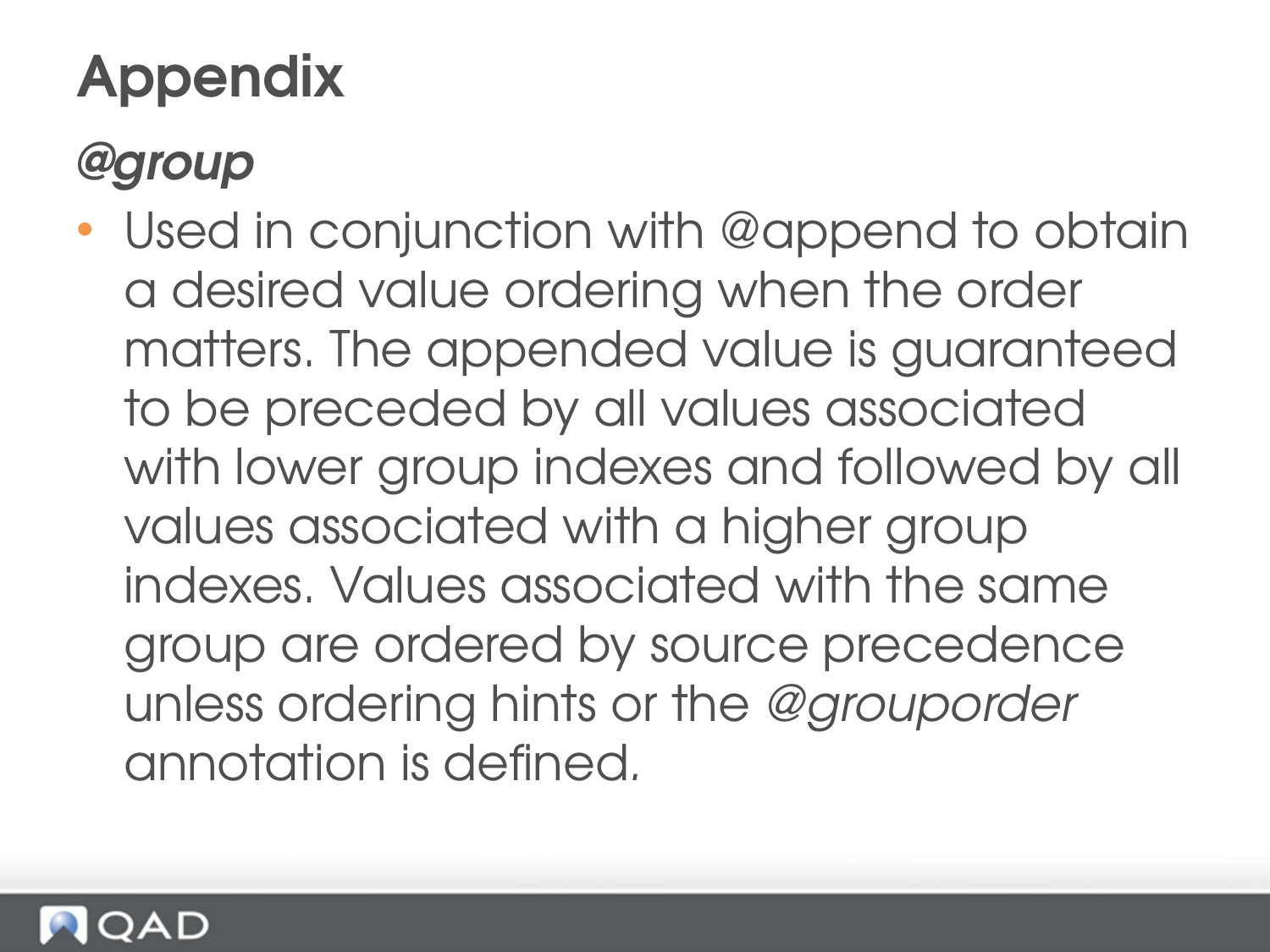

# Appendix
@group
Used in conjunction with @append to obtain a desired value ordering when the order matters. The appended value is guaranteed to be preceded by all values associated with lower group indexes and followed by all values associated with a higher group indexes. Values associated with the same group are ordered by source precedence unless ordering hints or the @grouporder annotation is defined.